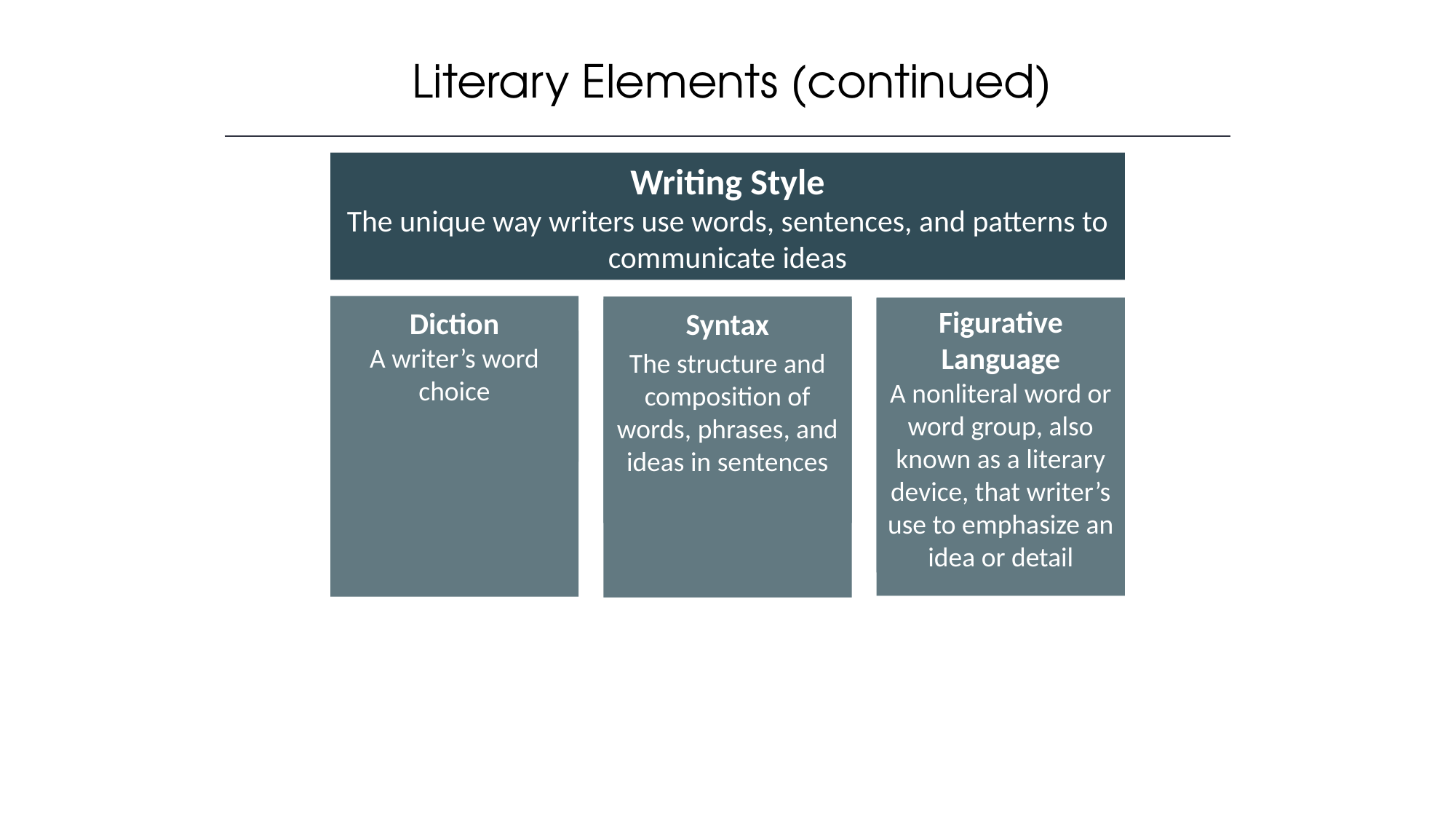

Literary Elements (continued)
Writing Style
The unique way writers use words, sentences, and patterns to communicate ideas

Figurative Language
A nonliteral word or word group, also known as a literary device, that writer’s use to emphasize an idea or detail

Syntax
The structure and composition of words, phrases, and ideas in sentences

Diction
A writer’s word choice

HAWKES LEARNING